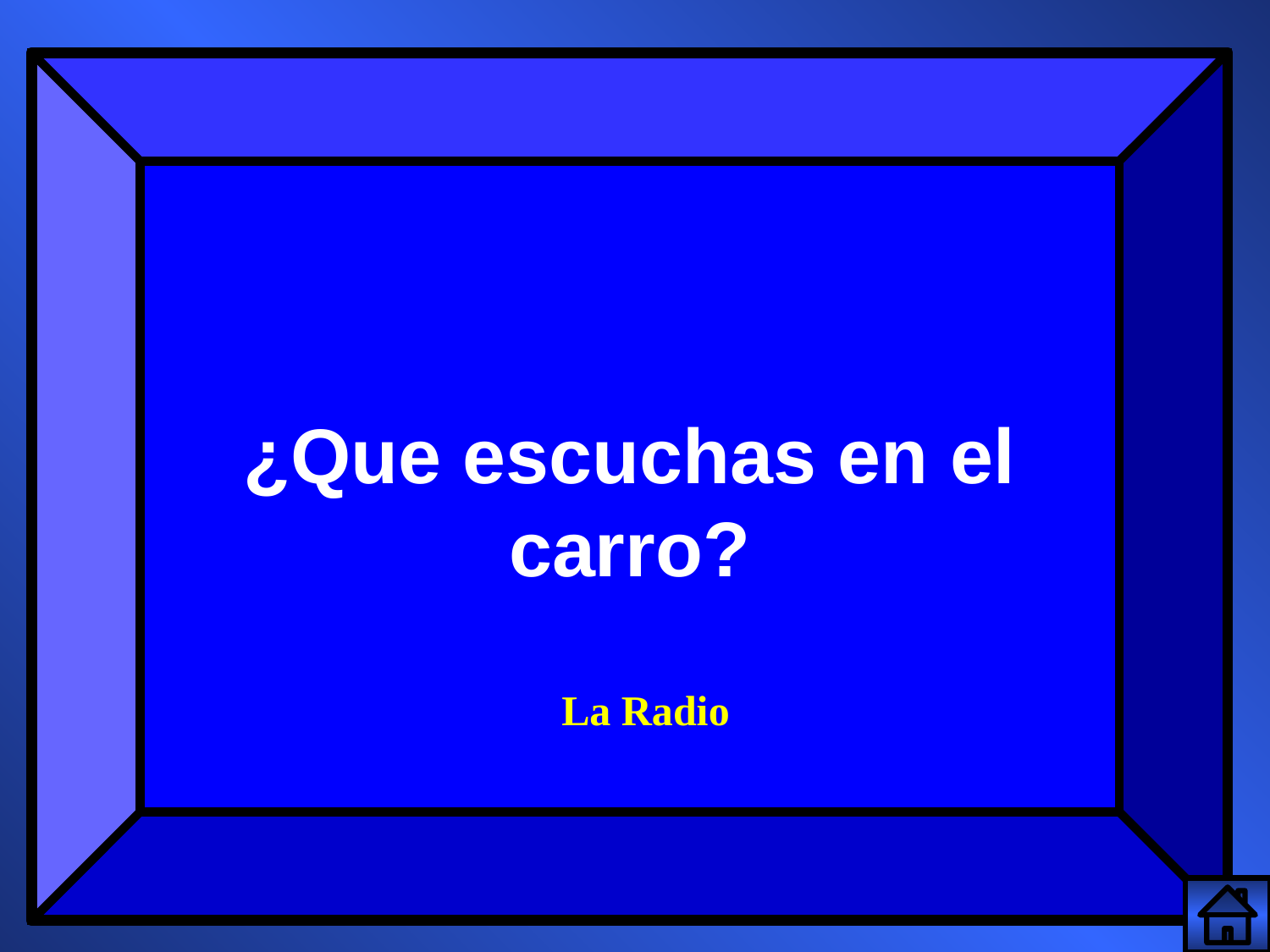

¿Que escuchas en el
carro?

La Radio